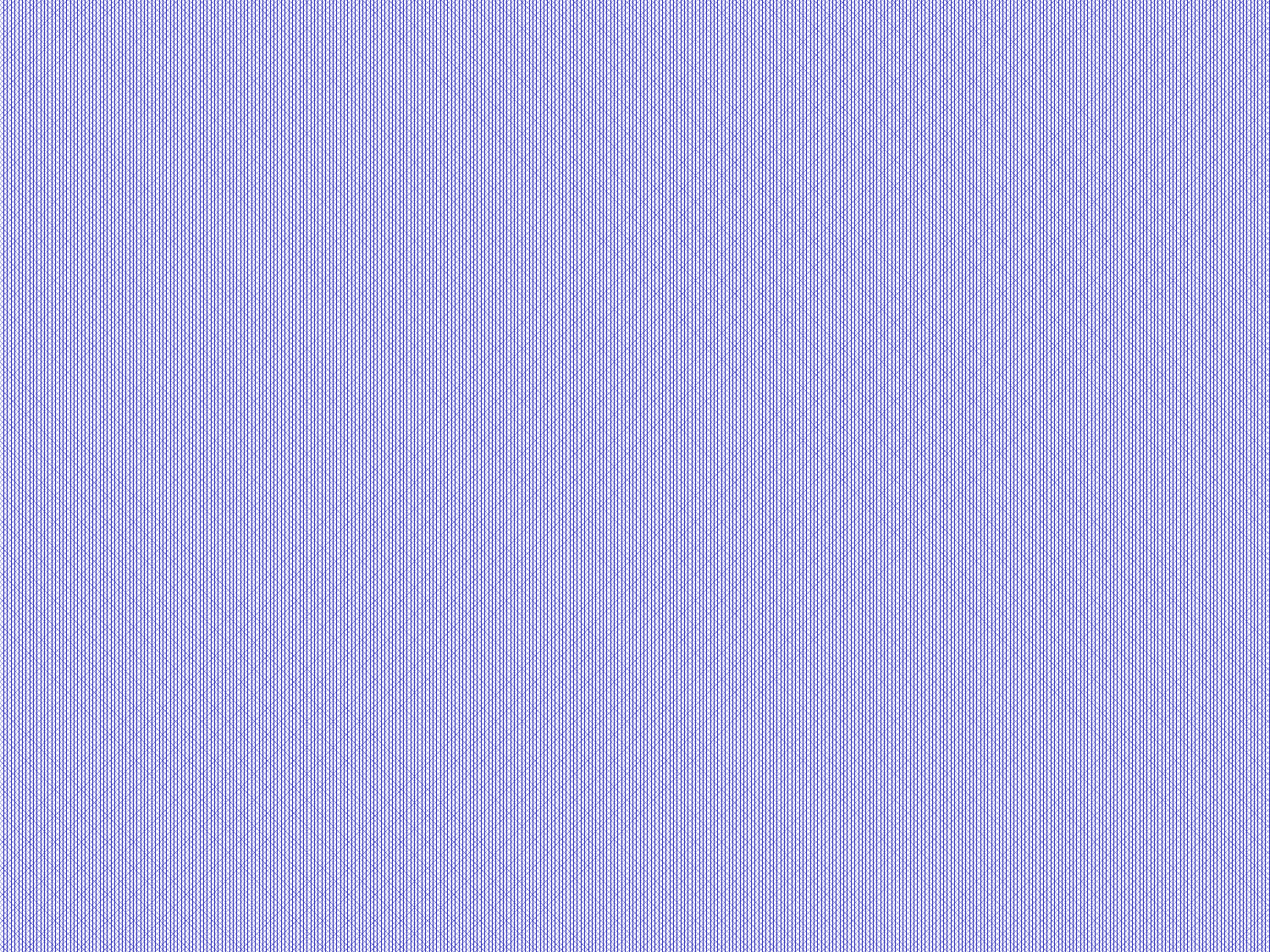

This states that,
“the presence of an allele of one of the genes
in  a gamete has no influence
over which allele
of the other  genes is present in the gamete”